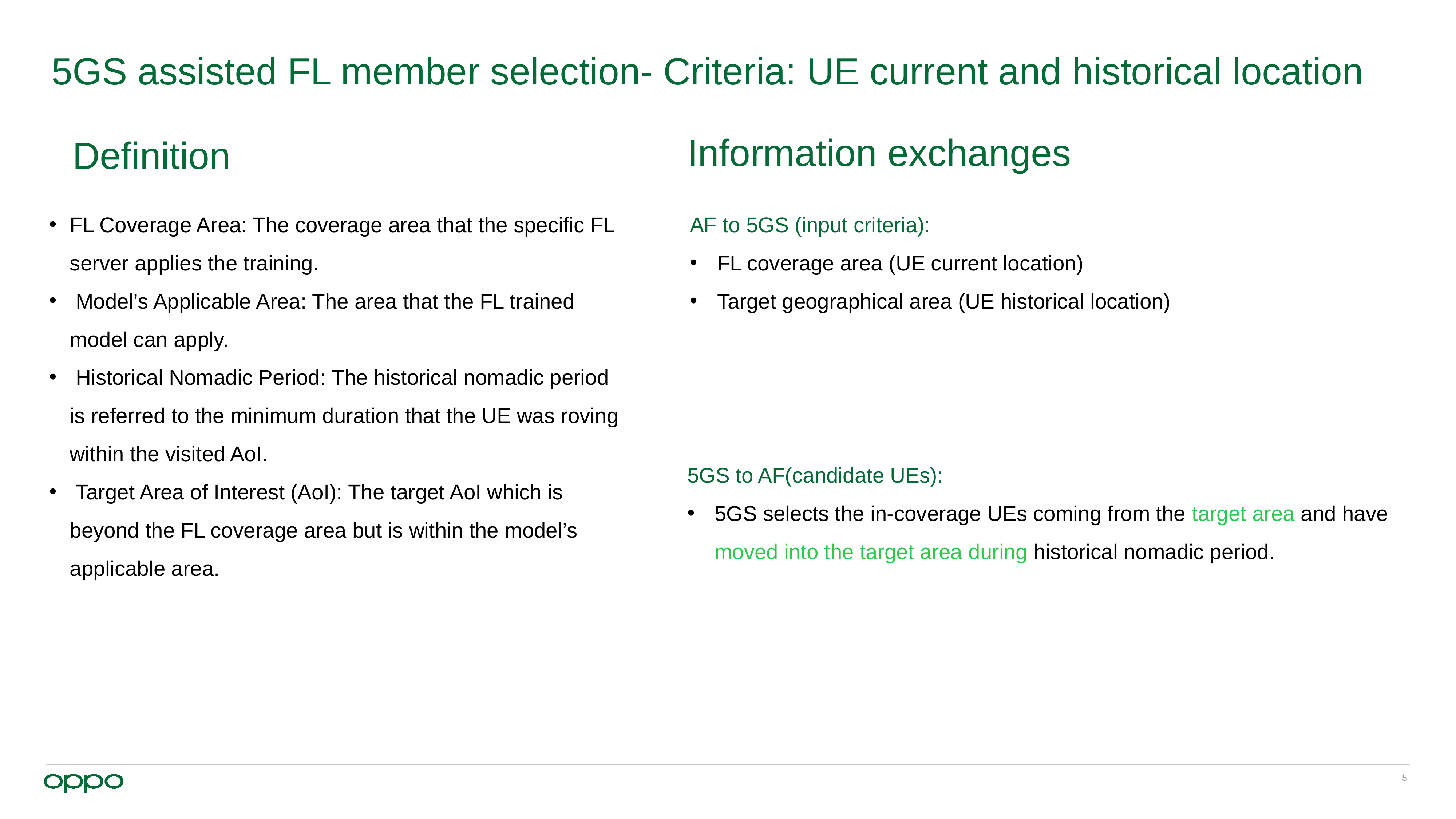

5GS assisted FL member selection- Criteria: UE current and historical location

Information exchanges
Definition
FL Coverage Area: The coverage area that the specific FL server applies the training.
 Model’s Applicable Area: The area that the FL trained model can apply.
 Historical Nomadic Period: The historical nomadic period is referred to the minimum duration that the UE was roving within the visited AoI.
 Target Area of Interest (AoI): The target AoI which is beyond the FL coverage area but is within the model’s applicable area.
AF to 5GS (input criteria):
FL coverage area (UE current location)
Target geographical area (UE historical location)
5GS to AF(candidate UEs):
5GS selects the in-coverage UEs coming from the target area and have moved into the target area during historical nomadic period.